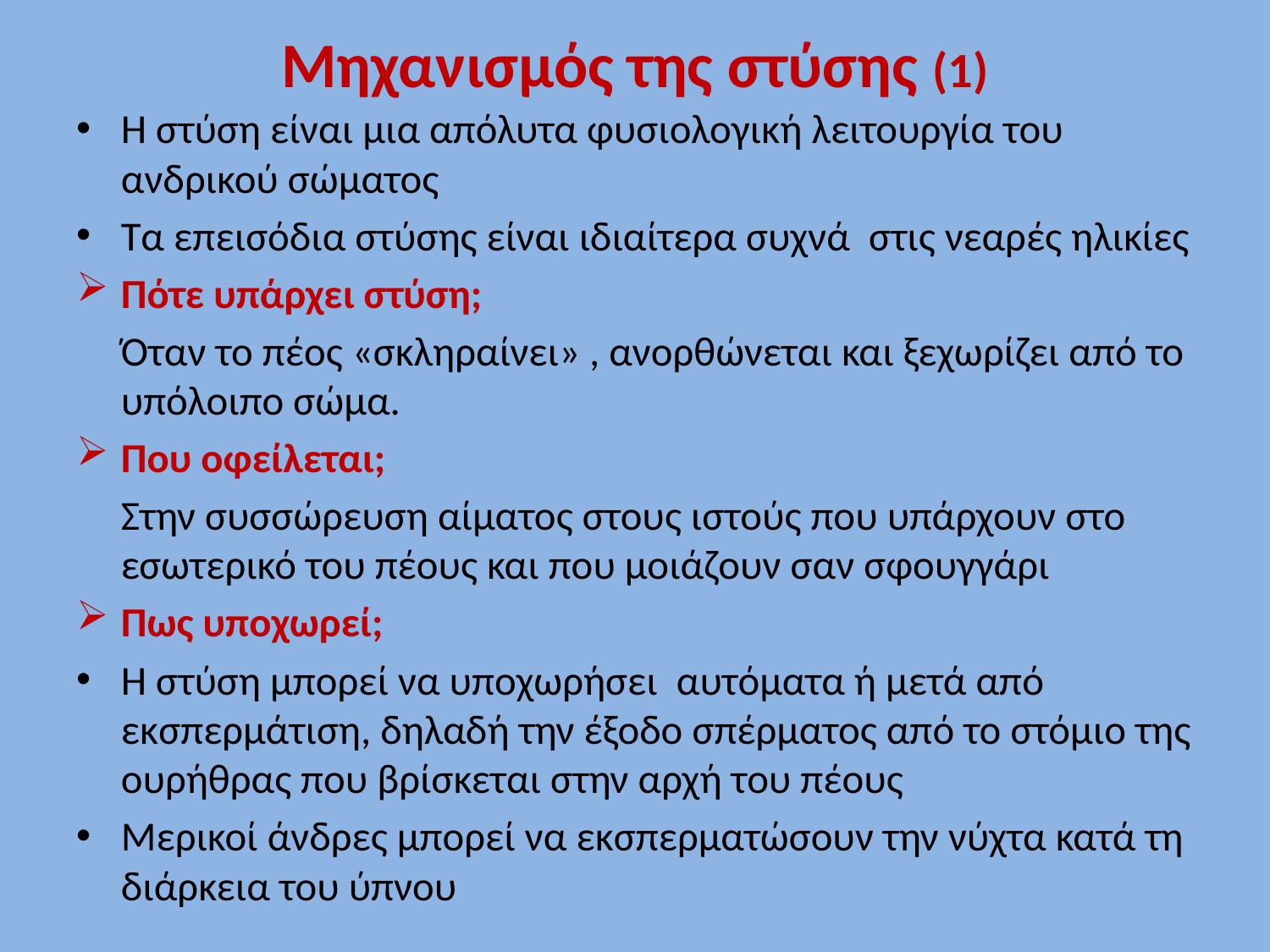

# Μηχανισμός της στύσης (1)
Η στύση είναι μια απόλυτα φυσιολογική λειτουργία του ανδρικού σώματος
Τα επεισόδια στύσης είναι ιδιαίτερα συχνά  στις νεαρές ηλικίες
Πότε υπάρχει στύση;
	Όταν το πέος «σκληραίνει» , ανορθώνεται και ξεχωρίζει από το υπόλοιπο σώμα.
Που οφείλεται;
	Στην συσσώρευση αίματος στους ιστούς που υπάρχουν στο εσωτερικό του πέους και που μοιάζουν σαν σφουγγάρι
Πως υποχωρεί;
Η στύση μπορεί να υποχωρήσει  αυτόματα ή μετά από εκσπερμάτιση, δηλαδή την έξοδο σπέρματος από το στόμιο της ουρήθρας που βρίσκεται στην αρχή του πέους
Μερικοί άνδρες μπορεί να εκσπερματώσουν την νύχτα κατά τη διάρκεια του ύπνου